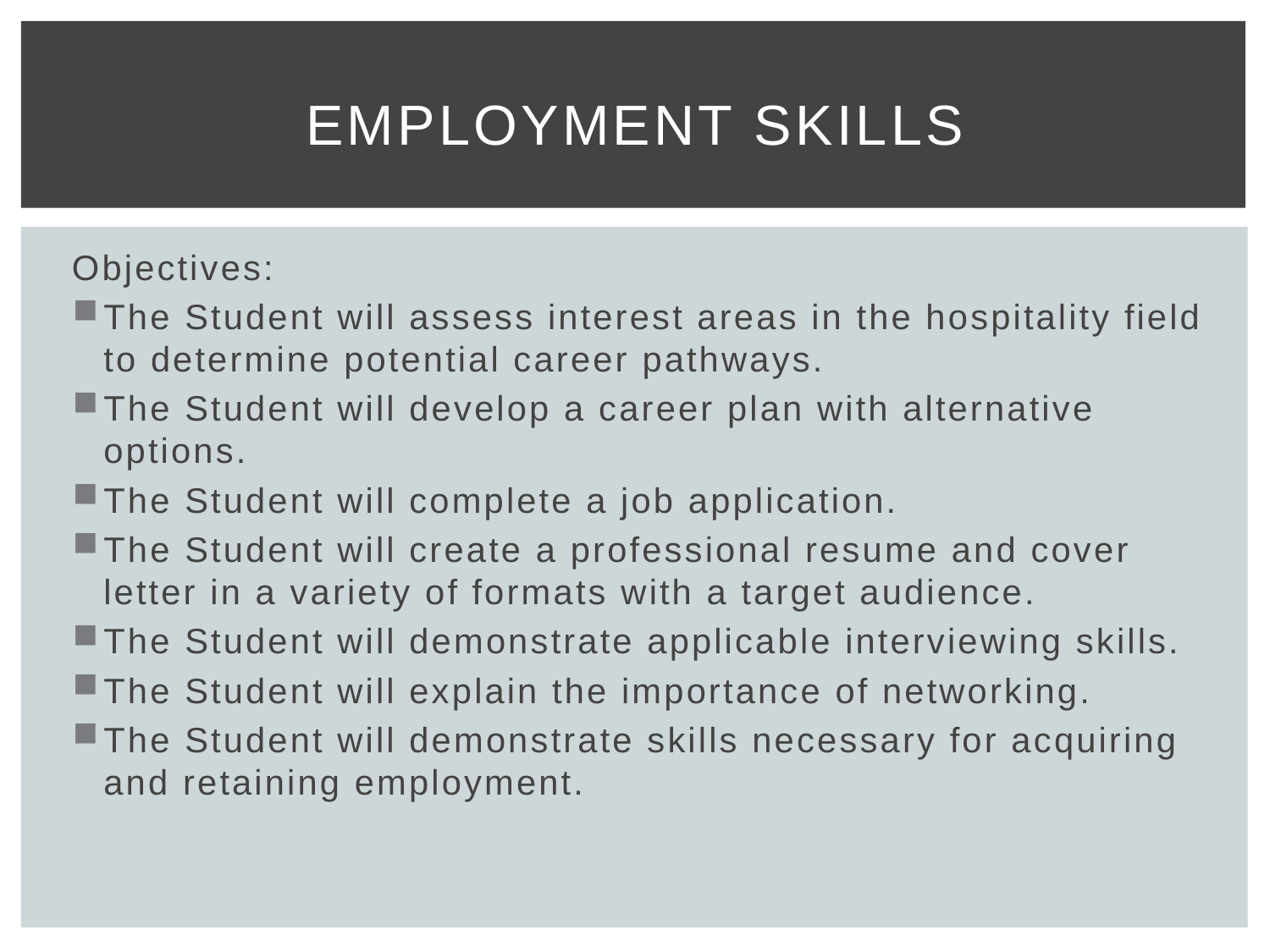

# Employment Skills
Objectives:
The Student will assess interest areas in the hospitality field to determine potential career pathways.
The Student will develop a career plan with alternative options.
The Student will complete a job application.
The Student will create a professional resume and cover letter in a variety of formats with a target audience.
The Student will demonstrate applicable interviewing skills.
The Student will explain the importance of networking.
The Student will demonstrate skills necessary for acquiring and retaining employment.